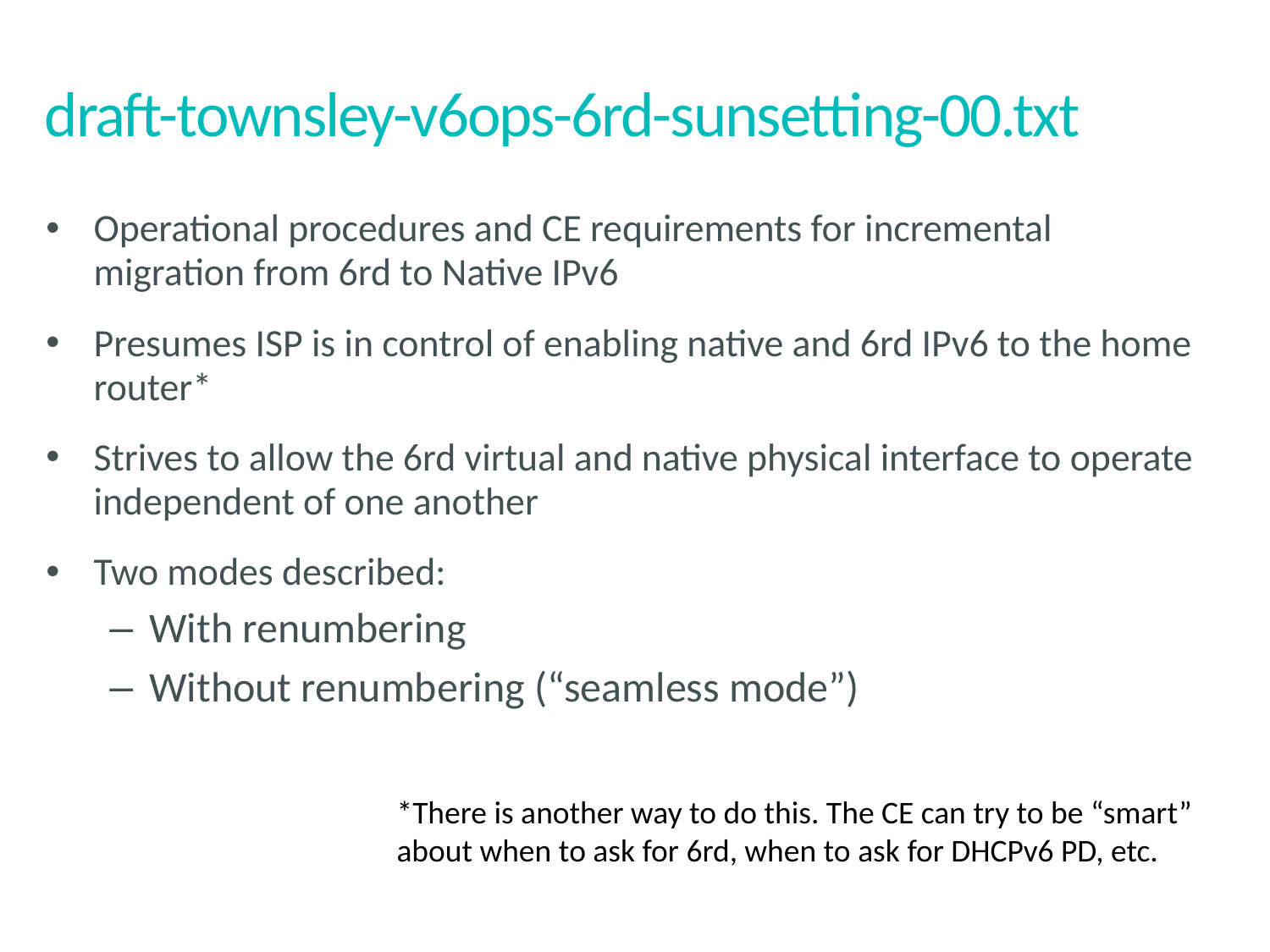

# draft-townsley-v6ops-6rd-sunsetting-00.txt
Operational procedures and CE requirements for incremental migration from 6rd to Native IPv6
Presumes ISP is in control of enabling native and 6rd IPv6 to the home router*
Strives to allow the 6rd virtual and native physical interface to operate independent of one another
Two modes described:
With renumbering
Without renumbering (“seamless mode”)

*There is another way to do this. The CE can try to be “smart” about when to ask for 6rd, when to ask for DHCPv6 PD, etc.